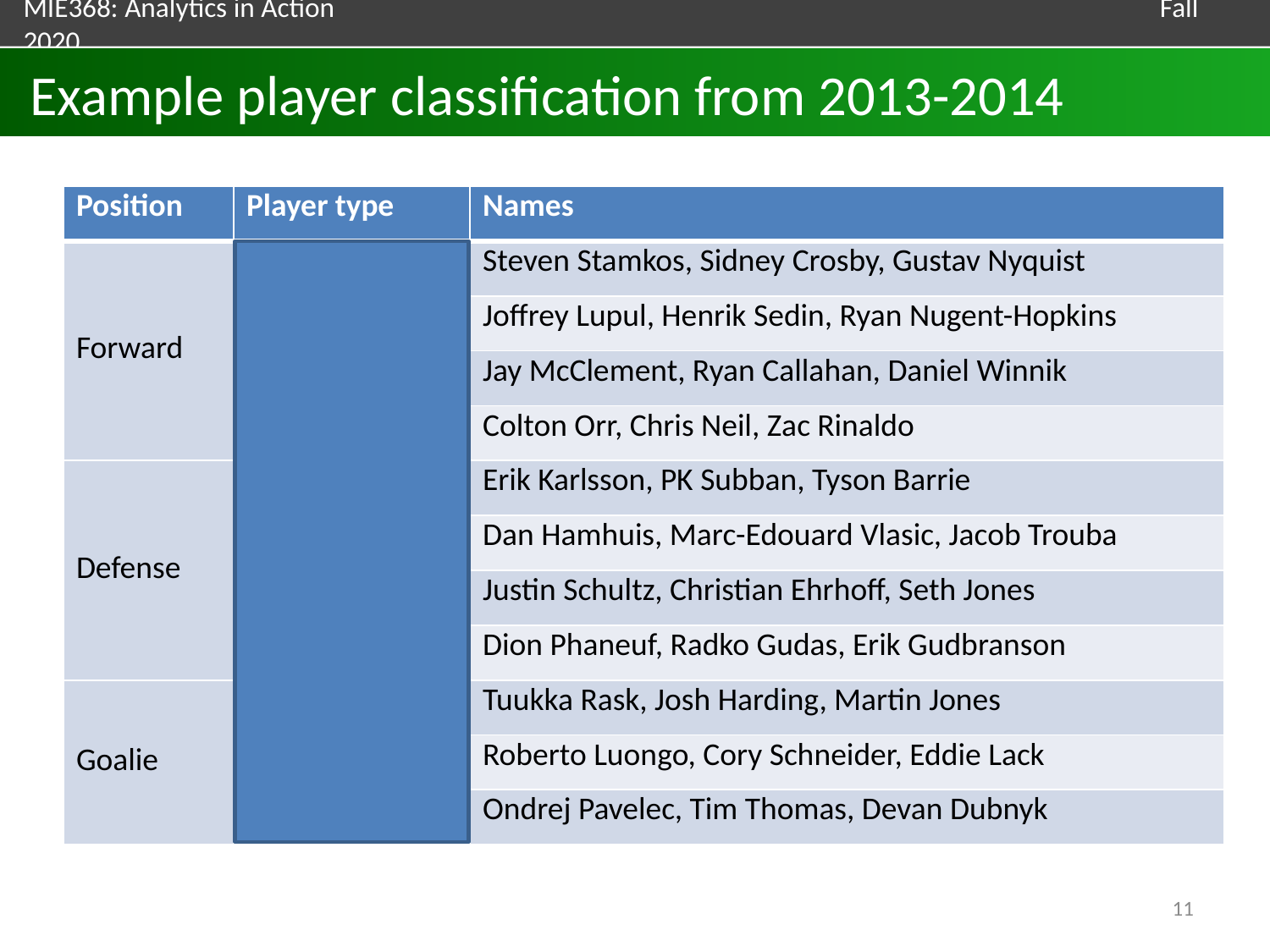

# Example player classification from 2013-2014
| Position | Player type | Names |
| --- | --- | --- |
| Forward | Top Line | Steven Stamkos, Sidney Crosby, Gustav Nyquist |
|  | Second Line | Joffrey Lupul, Henrik Sedin, Ryan Nugent-Hopkins |
|  | Defensive | Jay McClement, Ryan Callahan, Daniel Winnik |
|  | Physical | Colton Orr, Chris Neil, Zac Rinaldo |
| Defense | Offensive | Erik Karlsson, PK Subban, Tyson Barrie |
|  | Defensive | Dan Hamhuis, Marc-Edouard Vlasic, Jacob Trouba |
|  | Average | Justin Schultz, Christian Ehrhoff, Seth Jones |
|  | Physical | Dion Phaneuf, Radko Gudas, Erik Gudbranson |
| Goalie | Elite | Tuukka Rask, Josh Harding, Martin Jones |
|  | Average | Roberto Luongo, Cory Schneider, Eddie Lack |
|  | Bottom | Ondrej Pavelec, Tim Thomas, Devan Dubnyk |

11